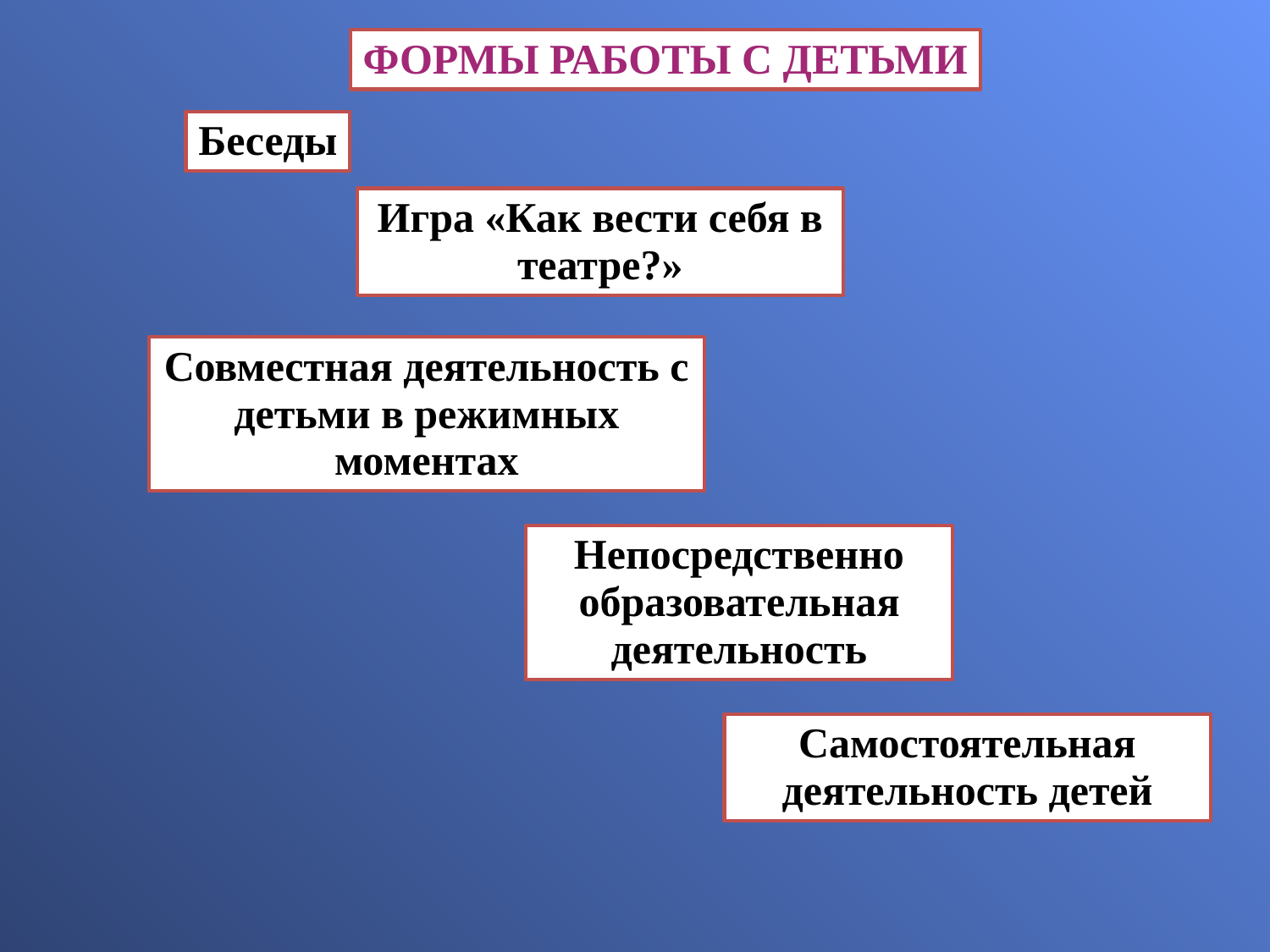

ФОРМЫ РАБОТЫ С ДЕТЬМИ
Беседы
Игра «Как вести себя в театре?»
Совместная деятельность с детьми в режимных моментах
Непосредственно образовательная деятельность
Самостоятельная деятельность детей